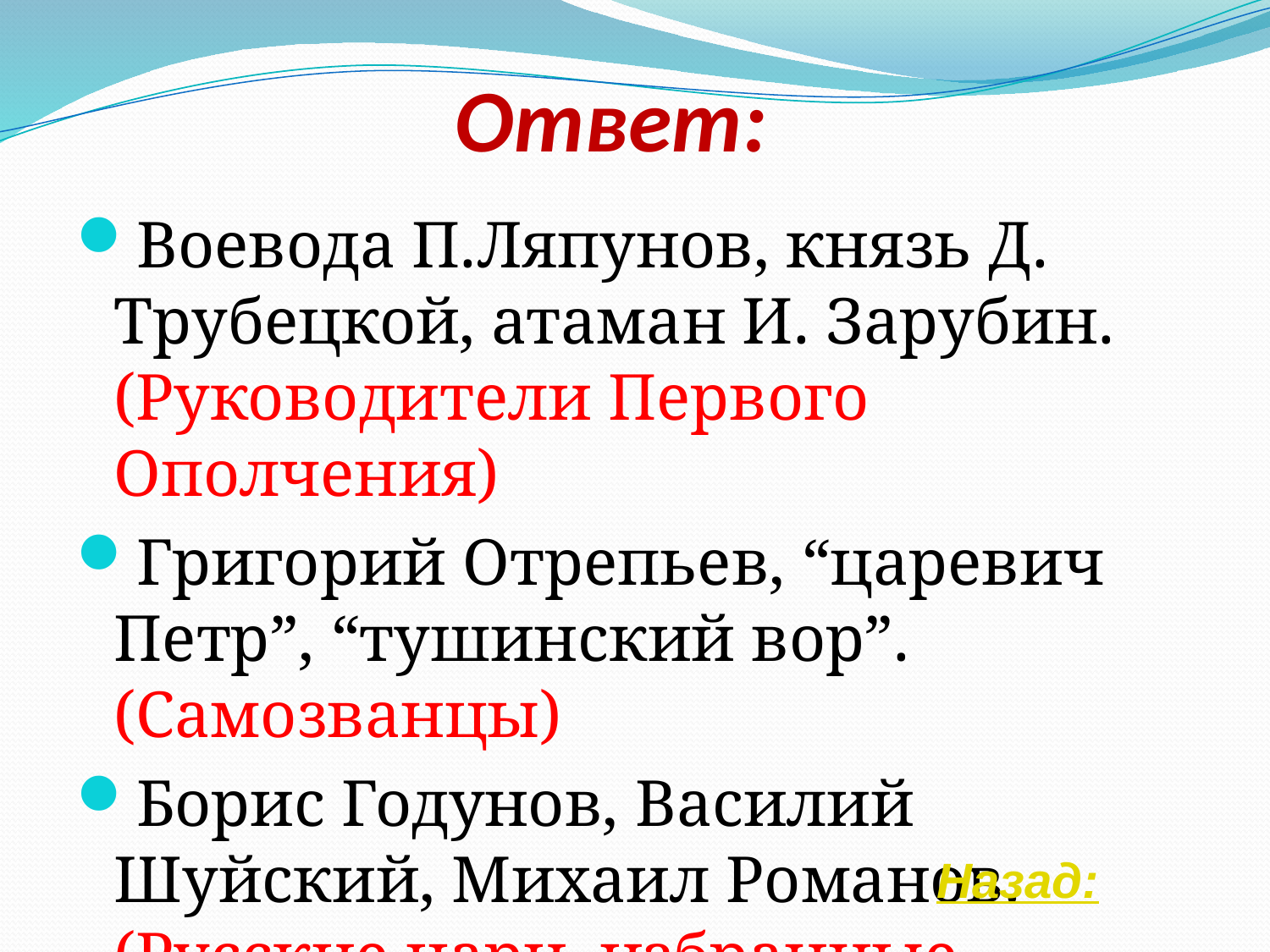

# Ответ:
Воевода П.Ляпунов, князь Д. Трубецкой, атаман И. Зарубин. (Руководители Первого Ополчения)
Григорий Отрепьев, “царевич Петр”, “тушинский вор”. (Самозванцы)
Борис Годунов, Василий Шуйский, Михаил Романов. (Русские цари, избранные правители на Земских соборах)

Назад: